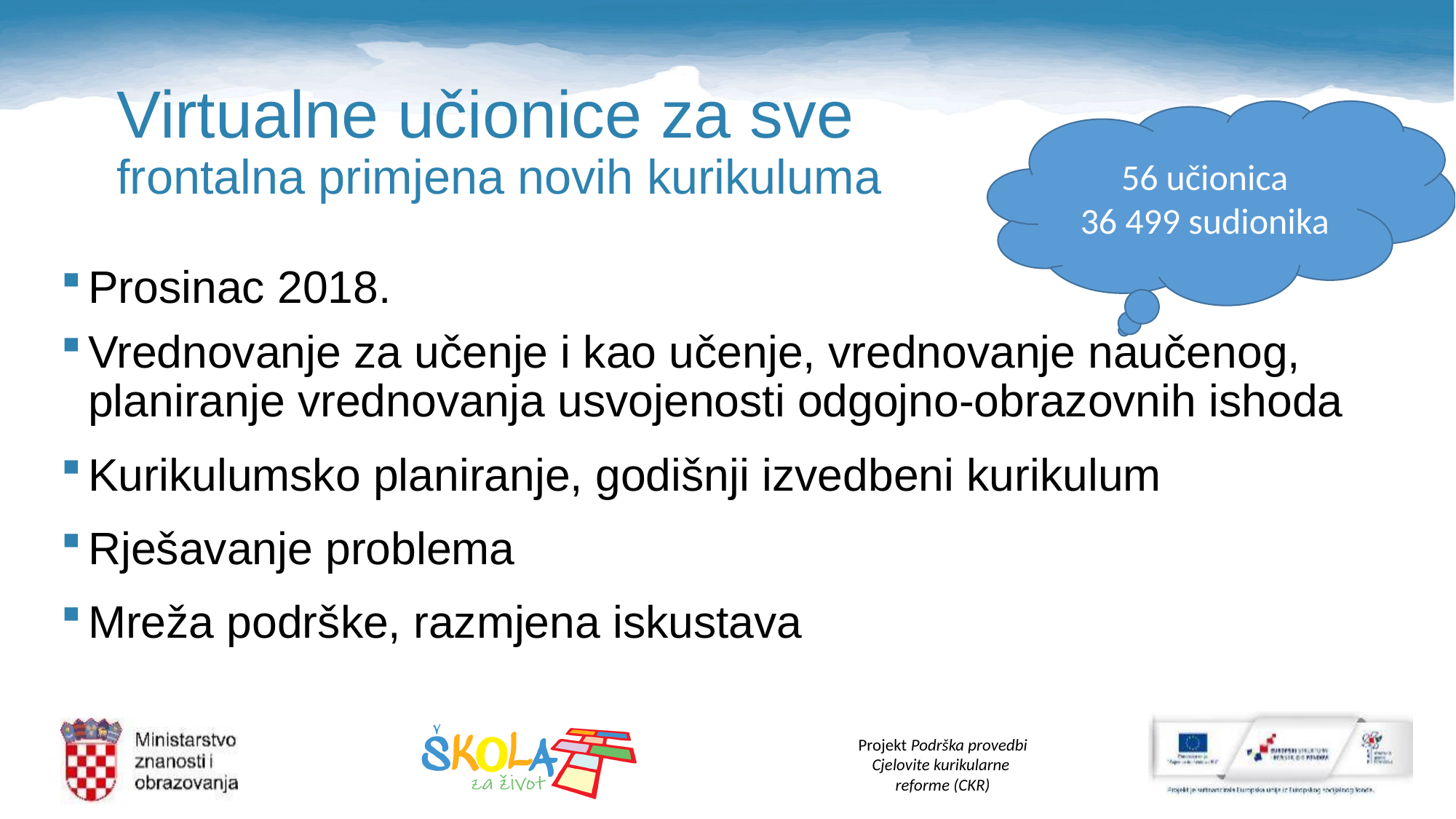

# Virtualne učionice za sve frontalna primjena novih kurikuluma
56 učionica
36 499 sudionika
Prosinac 2018.
Vrednovanje za učenje i kao učenje, vrednovanje naučenog, planiranje vrednovanja usvojenosti odgojno-obrazovnih ishoda
Kurikulumsko planiranje, godišnji izvedbeni kurikulum
Rješavanje problema
Mreža podrške, razmjena iskustava